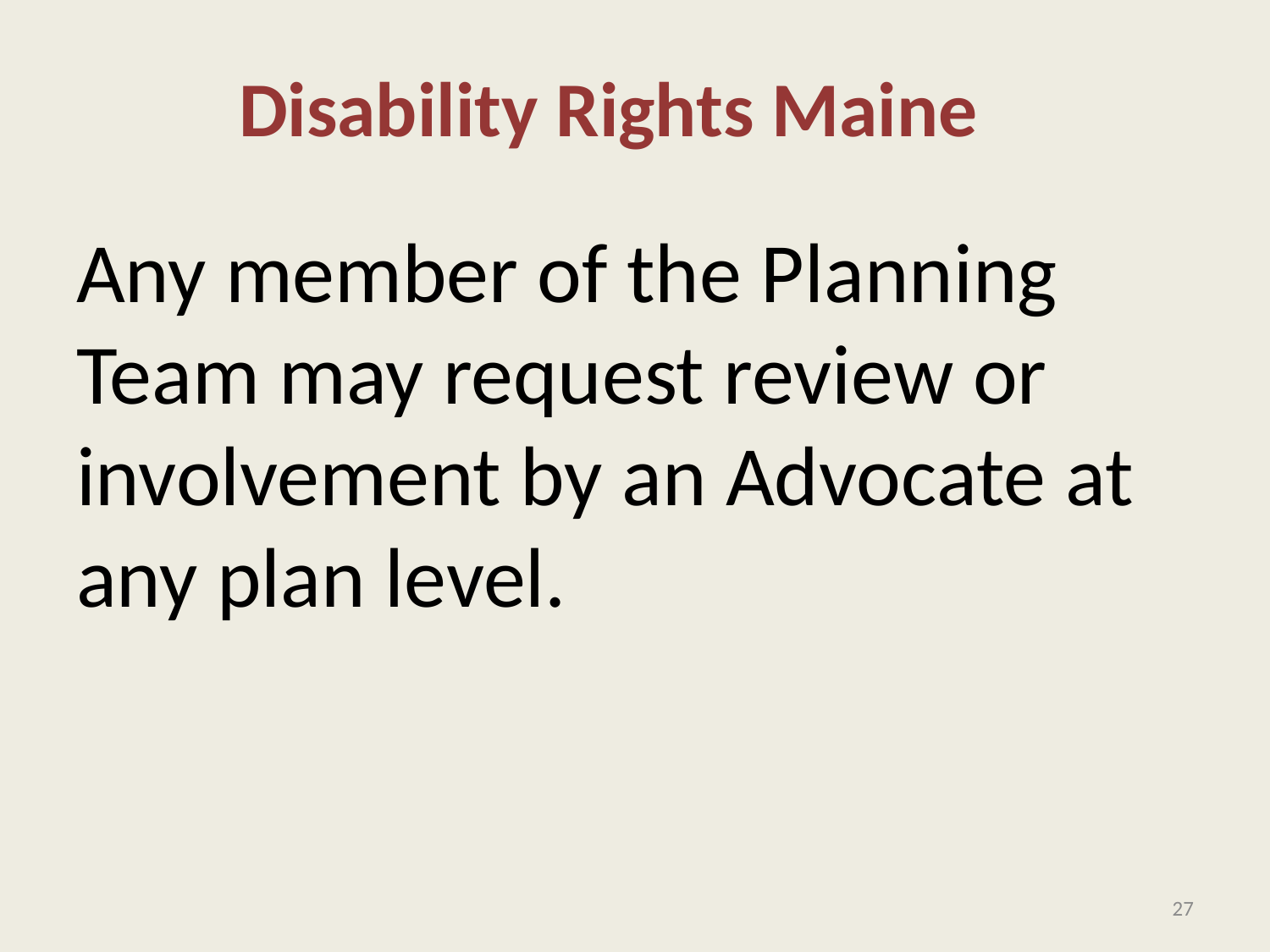

Disability Rights Maine
Any member of the Planning Team may request review or involvement by an Advocate at any plan level.
27